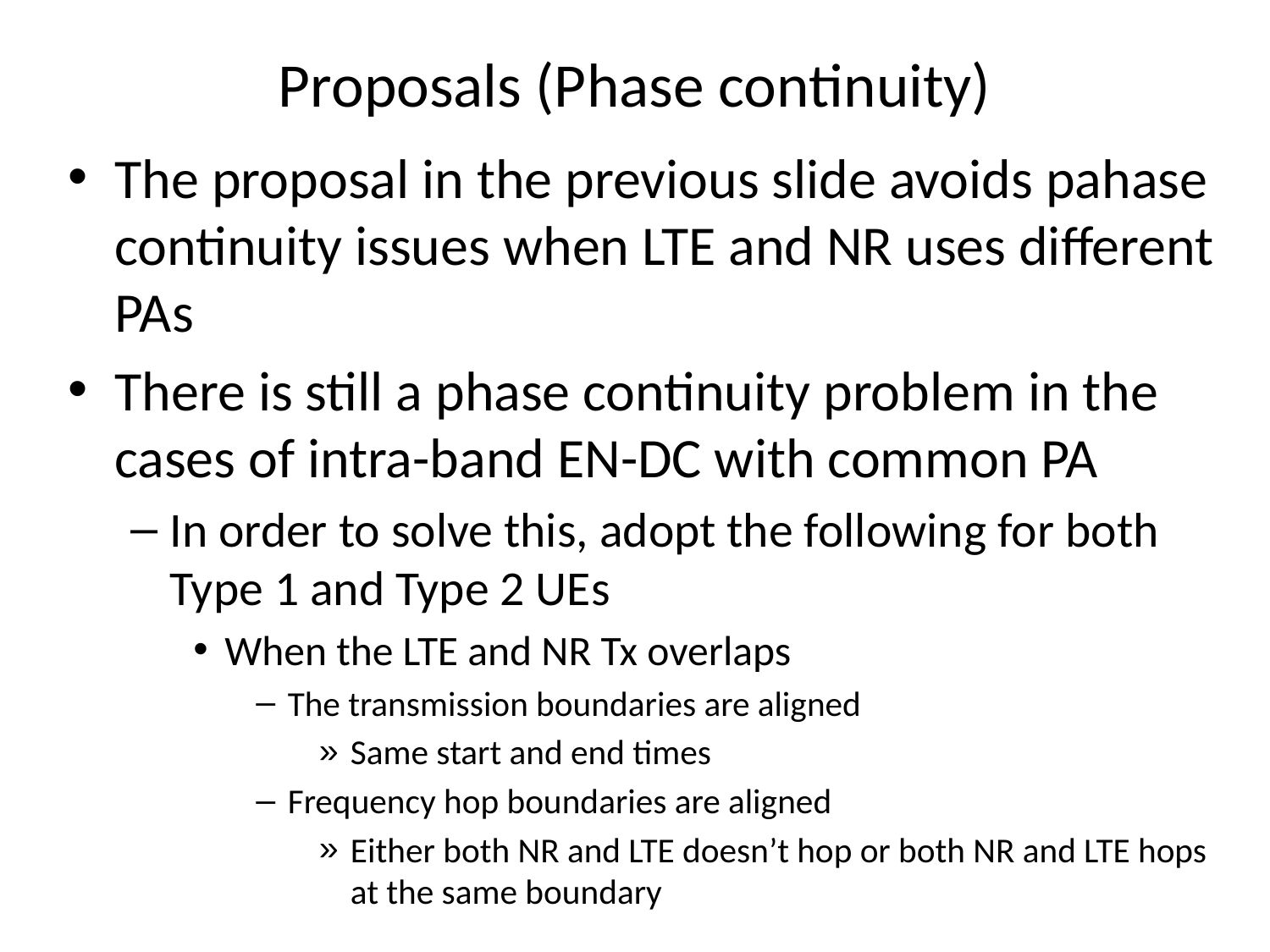

# Proposals (Phase continuity)
The proposal in the previous slide avoids pahase continuity issues when LTE and NR uses different PAs
There is still a phase continuity problem in the cases of intra-band EN-DC with common PA
In order to solve this, adopt the following for both Type 1 and Type 2 UEs
When the LTE and NR Tx overlaps
The transmission boundaries are aligned
Same start and end times
Frequency hop boundaries are aligned
Either both NR and LTE doesn’t hop or both NR and LTE hops at the same boundary